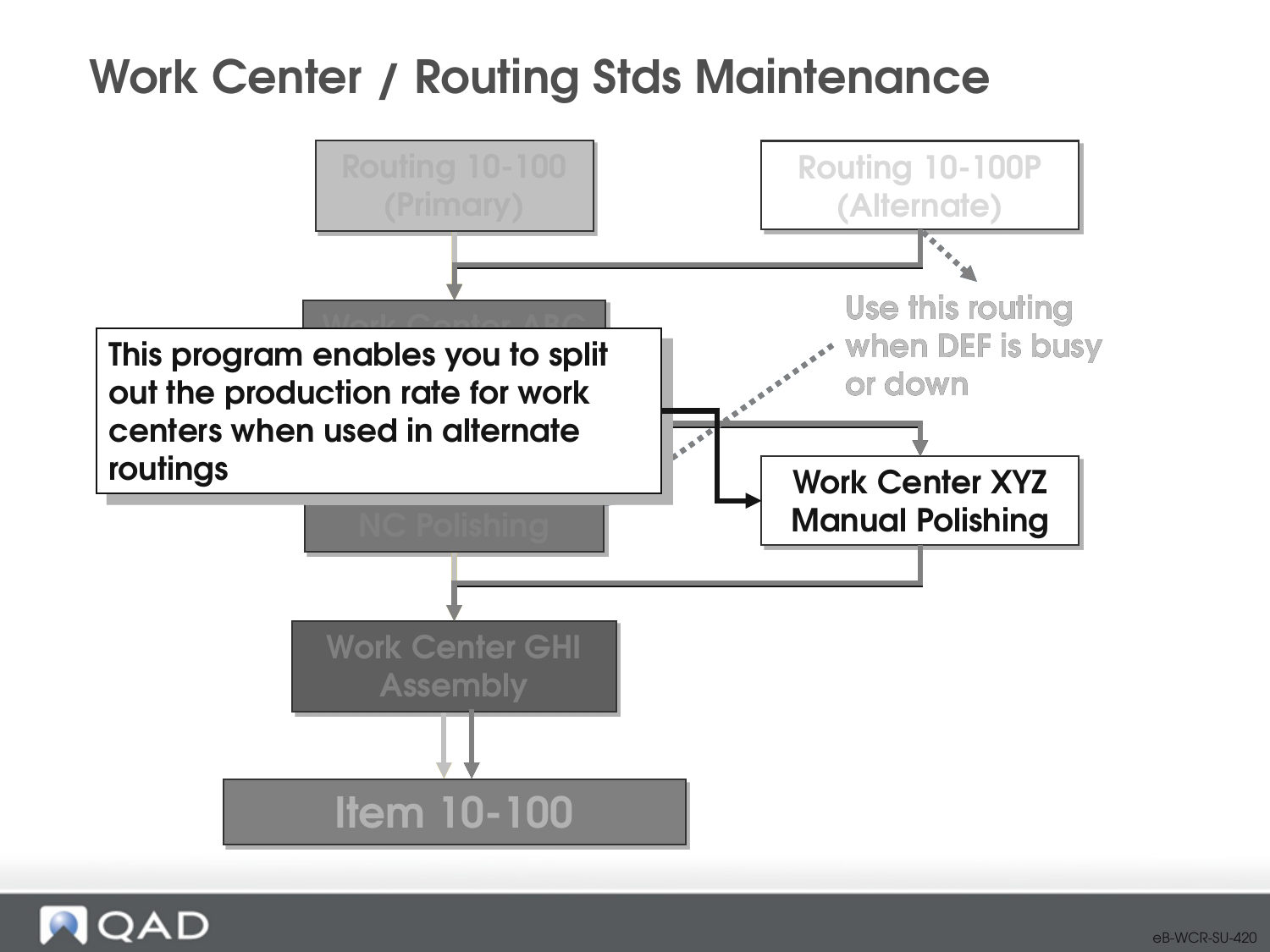

# Work Center / Routing Stds Maintenance
Routing 10-100
(Primary)
Routing 10-100P
(Alternate)
Use this routing when DEF is busy or down
Work Center ABC
Cutting
Work Center XYZ Manual Polishing
Work Center DEF
NC Polishing
Work Center GHI
Assembly

Item 10-100
Routing 10-100
(Primary)
Routing 10-100P
(Alternate)
Use this routing when DEF is busy or down
Work Center ABC
Cutting
Work Center XYZ Manual Polishing
Work Center DEF
NC Polishing
Work Center GHI
Assembly

Item 10-100
This program enables you to split out the production rate for work centers when used in alternate routings
eB-WCR-SU-420